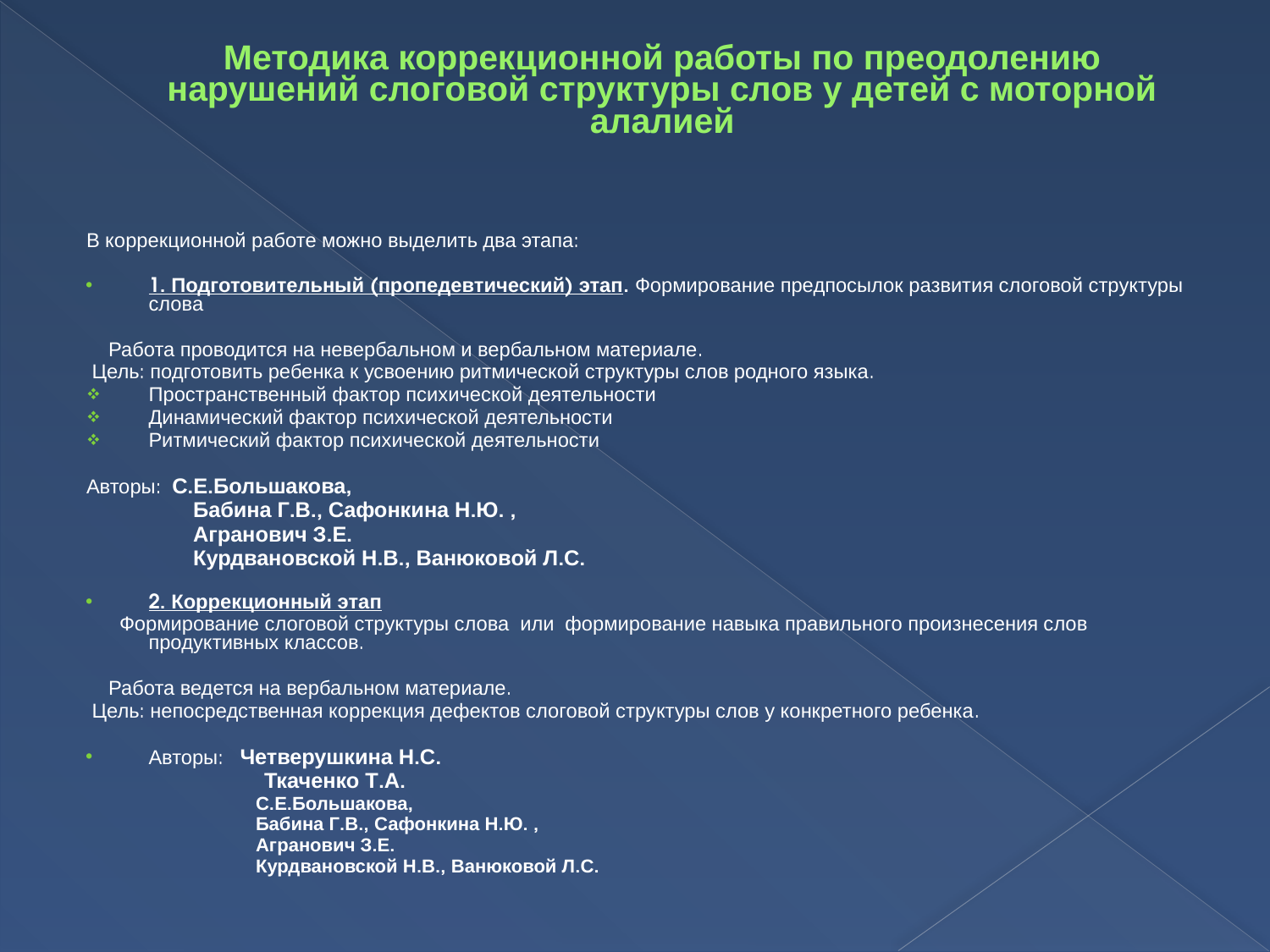

# Методика коррекционной работы по преодолению нарушений слоговой структуры слов у детей с моторной алалией
В коррекционной работе можно выделить два этапа:

1. Подготовительный (пропедевтический) этап. Формирование предпосылок развития слоговой структуры слова

    Работа проводится на невербальном и вербальном материале.
 Цель: подготовить ребенка к усвоению ритмической структуры слов родного языка.
Пространственный фактор психической деятельности
Динамический фактор психической деятельности
Ритмический фактор психической деятельности

Авторы:  С.Е.Большакова,
                  Бабина Г.В., Сафонкина Н.Ю. ,
                  Агранович З.Е.
                  Курдвановской Н.В., Ванюковой Л.С.
2. Коррекционный этап
      Формирование слоговой структуры слова  или  формирование навыка правильного произнесения слов продуктивных классов.

    Работа ведется на вербальном материале.
 Цель: непосредственная коррекция дефектов слоговой структуры слов у конкретного ребенка.

Авторы:   Четверушкина Н.С.
                              Ткаченко Т.А.
                                С.Е.Большакова,
                                Бабина Г.В., Сафонкина Н.Ю. ,
                                Агранович З.Е.
                                Курдвановской Н.В., Ванюковой Л.С.